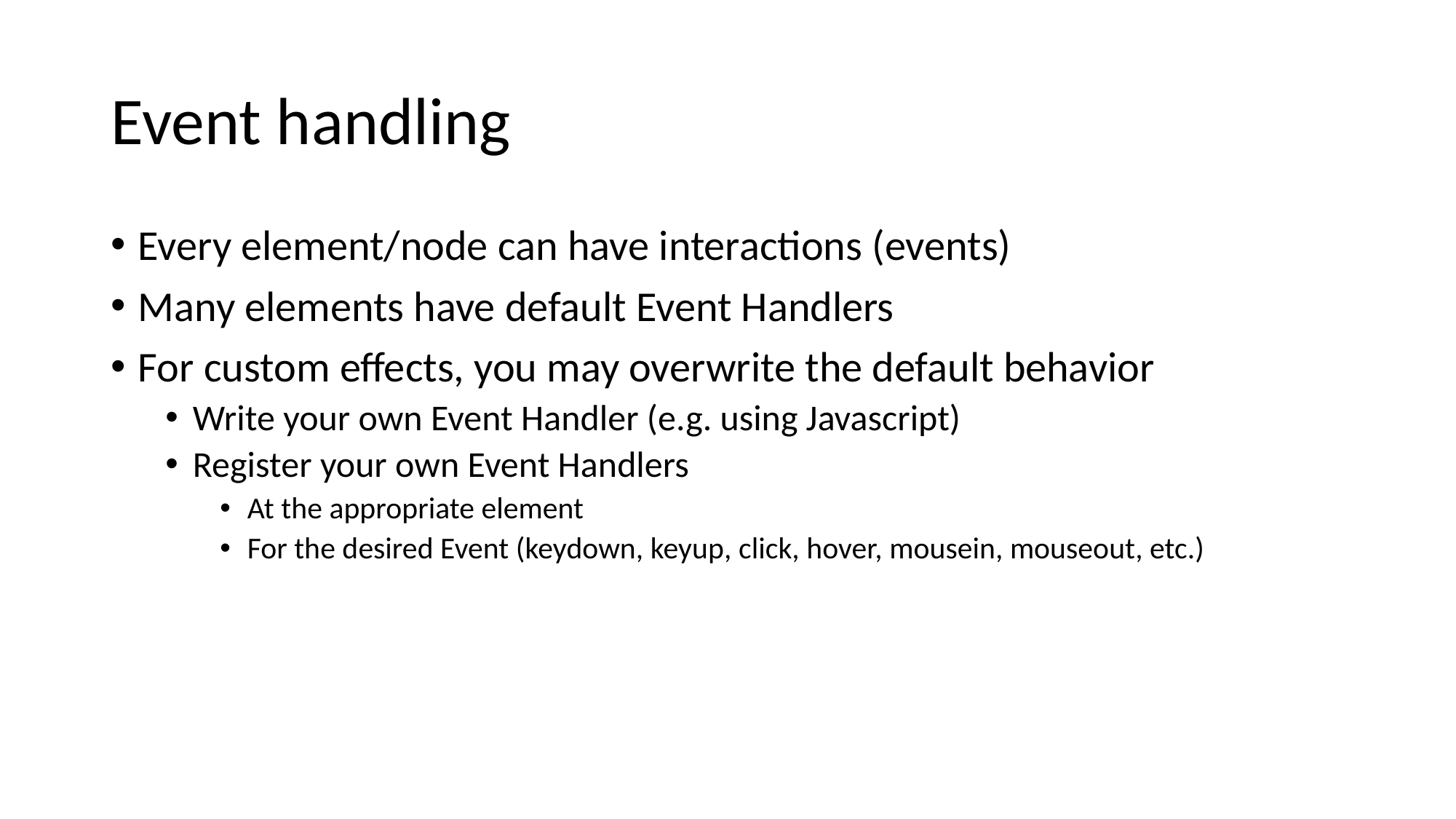

# Event handling
Every element/node can have interactions (events)
Many elements have default Event Handlers
For custom effects, you may overwrite the default behavior
Write your own Event Handler (e.g. using Javascript)
Register your own Event Handlers
At the appropriate element
For the desired Event (keydown, keyup, click, hover, mousein, mouseout, etc.)